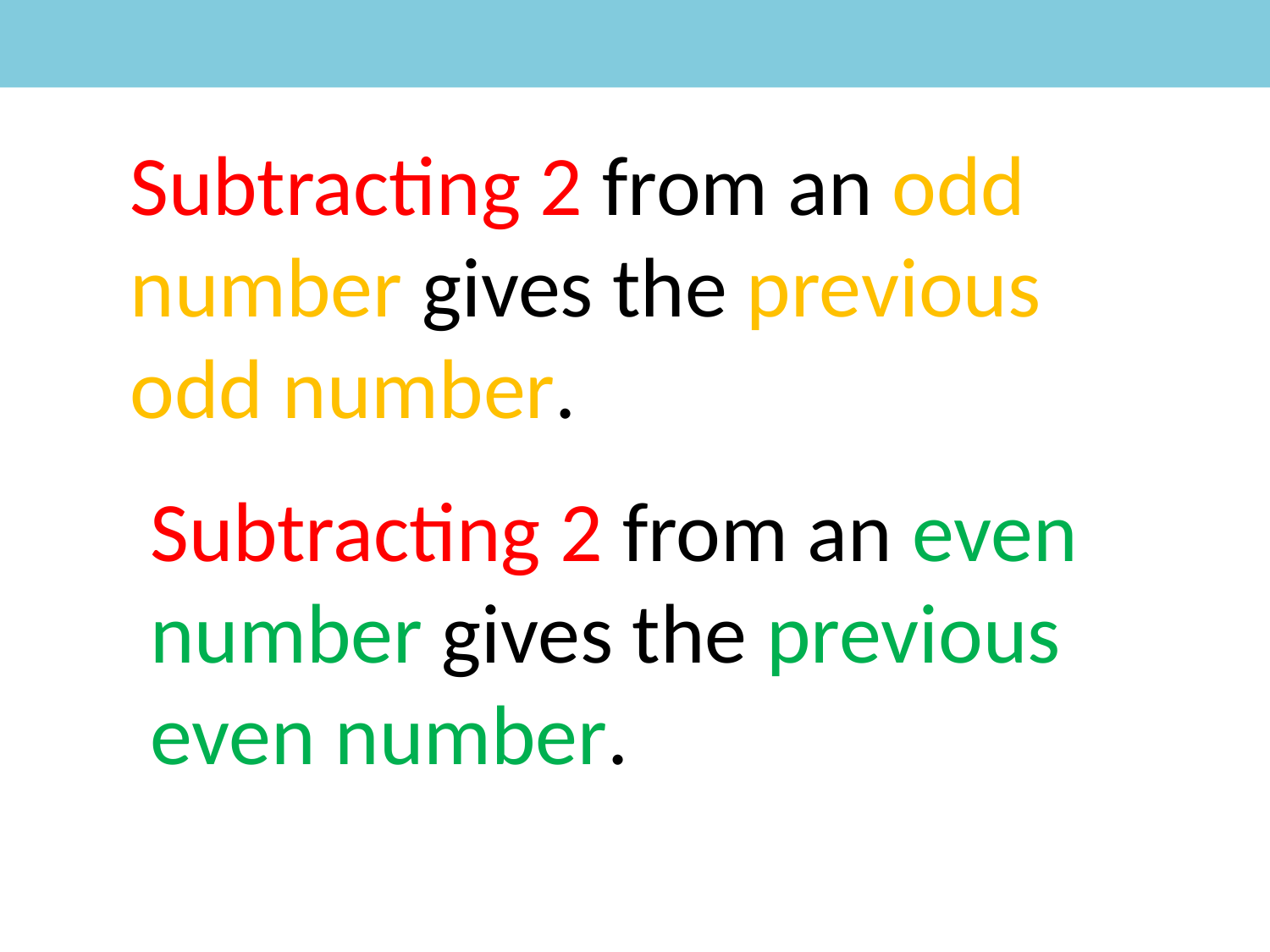

Subtracting 2 from an odd number gives the previous odd number.
Subtracting 2 from an even number gives the previous even number.